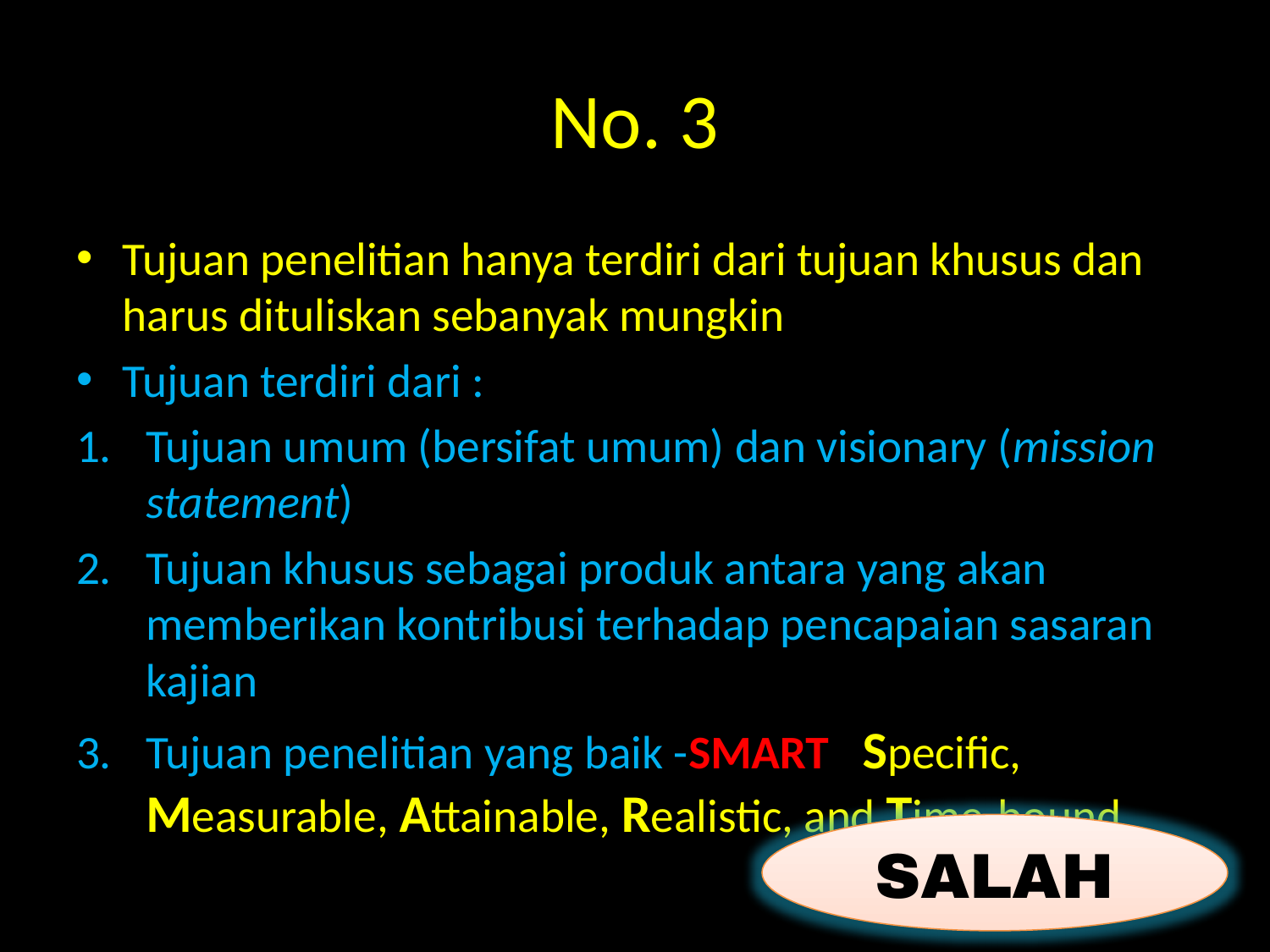

# No. 3
Tujuan penelitian hanya terdiri dari tujuan khusus dan harus dituliskan sebanyak mungkin
Tujuan terdiri dari :
Tujuan umum (bersifat umum) dan visionary (mission statement)
Tujuan khusus sebagai produk antara yang akan memberikan kontribusi terhadap pencapaian sasaran kajian
Tujuan penelitian yang baik -SMART:  Specific, Measurable, Attainable, Realistic, and Time-bound.

SALAH